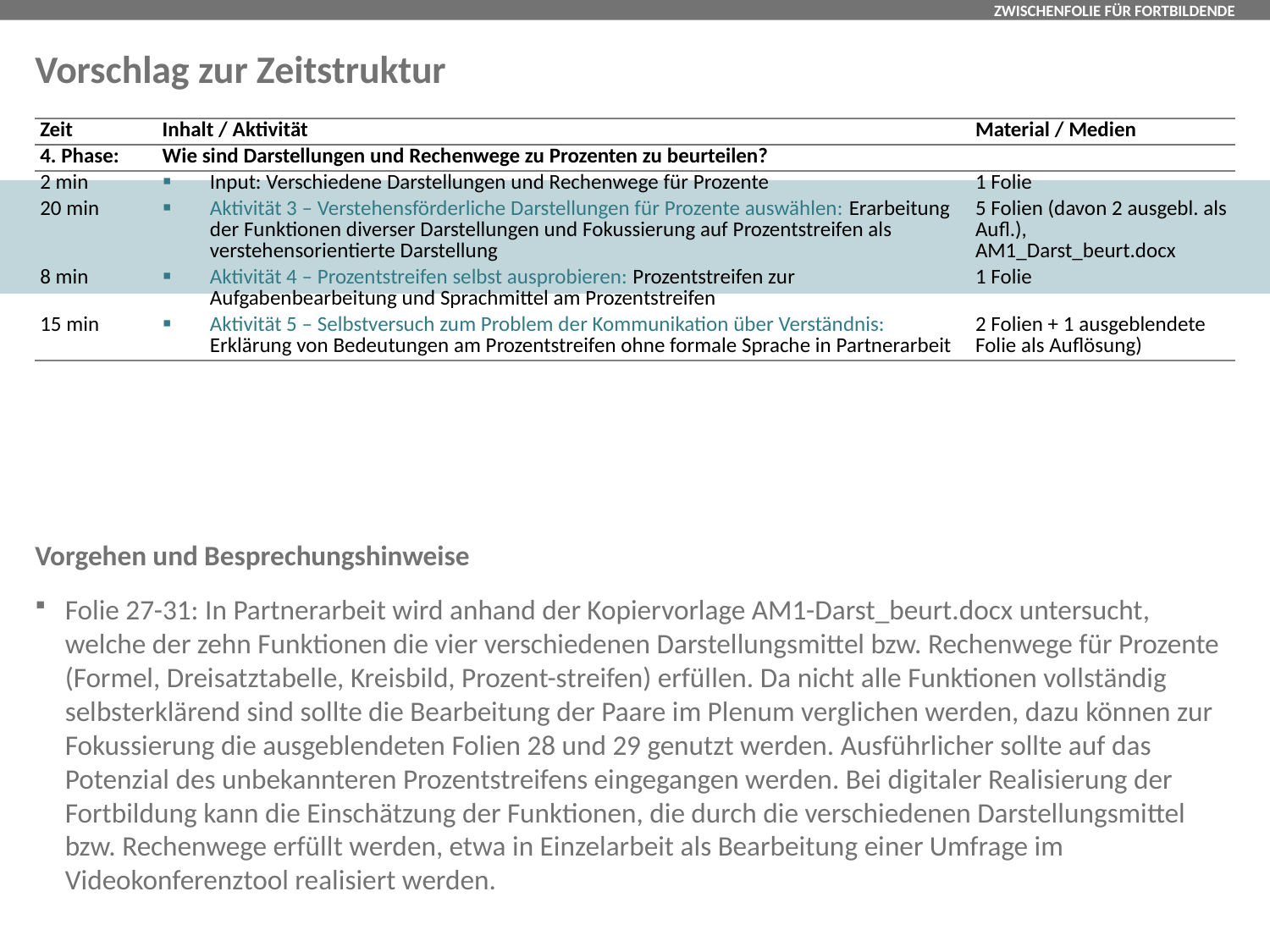

# Vorschlag zur Zeitstruktur
| Zeit | Inhalt / Aktivität | Material / Medien |
| --- | --- | --- |
| 4. Phase: | Wie sind Darstellungen und Rechenwege zu Prozenten zu beurteilen? |  |
| 2 min | Input: Verschiedene Darstellungen und Rechenwege für Prozente | 1 Folie |
| 20 min | Aktivität 3 – Verstehensförderliche Darstellungen für Prozente auswählen: Erarbeitung der Funktionen diverser Darstellungen und Fokussierung auf Prozentstreifen als verstehensorientierte Darstellung | 5 Folien (davon 2 ausgebl. als Aufl.), AM1\_Darst\_beurt.docx |
| 8 min | Aktivität 4 – Prozentstreifen selbst ausprobieren: Prozentstreifen zur Aufgabenbearbeitung und Sprachmittel am Prozentstreifen | 1 Folie |
| 15 min | Aktivität 5 – Selbstversuch zum Problem der Kommunikation über Verständnis: Erklärung von Bedeutungen am Prozentstreifen ohne formale Sprache in Partnerarbeit | 2 Folien + 1 ausgeblendete Folie als Auflösung) |
|  |  |  |
Vorgehen und Besprechungshinweise
Folie 27-31: In Partnerarbeit wird anhand der Kopiervorlage AM1-Darst_beurt.docx untersucht, welche der zehn Funktionen die vier verschiedenen Darstellungsmittel bzw. Rechenwege für Prozente (Formel, Dreisatztabelle, Kreisbild, Prozent-streifen) erfüllen. Da nicht alle Funktionen vollständig selbsterklärend sind sollte die Bearbeitung der Paare im Plenum verglichen werden, dazu können zur Fokussierung die ausgeblendeten Folien 28 und 29 genutzt werden. Ausführlicher sollte auf das Potenzial des unbekannteren Prozentstreifens eingegangen werden. Bei digitaler Realisierung der Fortbildung kann die Einschätzung der Funktionen, die durch die verschiedenen Darstellungsmittel bzw. Rechenwege erfüllt werden, etwa in Einzelarbeit als Bearbeitung einer Umfrage im Videokonferenztool realisiert werden.